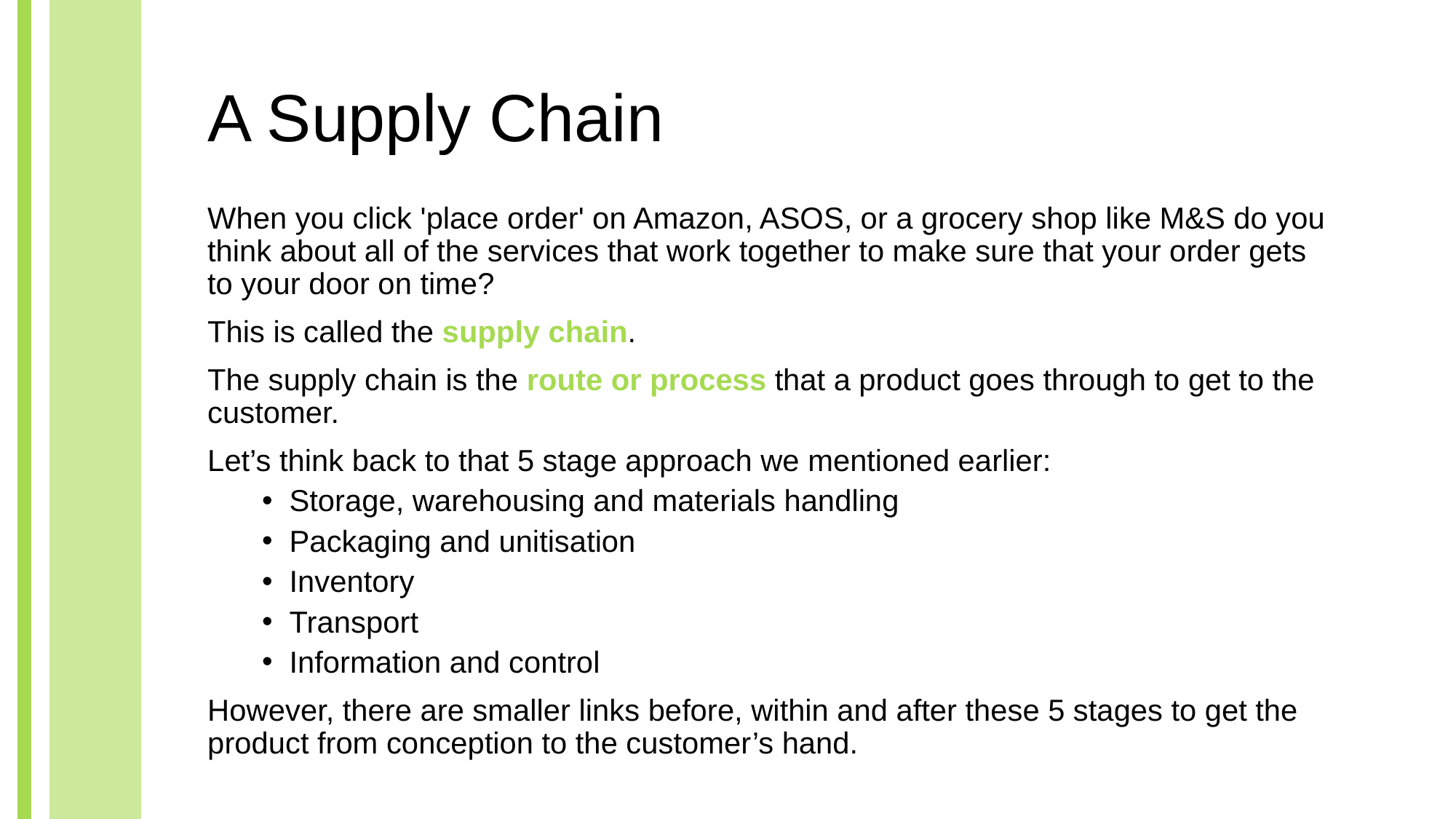

# A Supply Chain
When you click 'place order' on Amazon, ASOS, or a grocery shop like M&S do you think about all of the services that work together to make sure that your order gets to your door on time?
This is called the supply chain.
The supply chain is the route or process that a product goes through to get to the customer.
Let’s think back to that 5 stage approach we mentioned earlier:
Storage, warehousing and materials handling
Packaging and unitisation
Inventory
Transport
Information and control
However, there are smaller links before, within and after these 5 stages to get the product from conception to the customer’s hand.